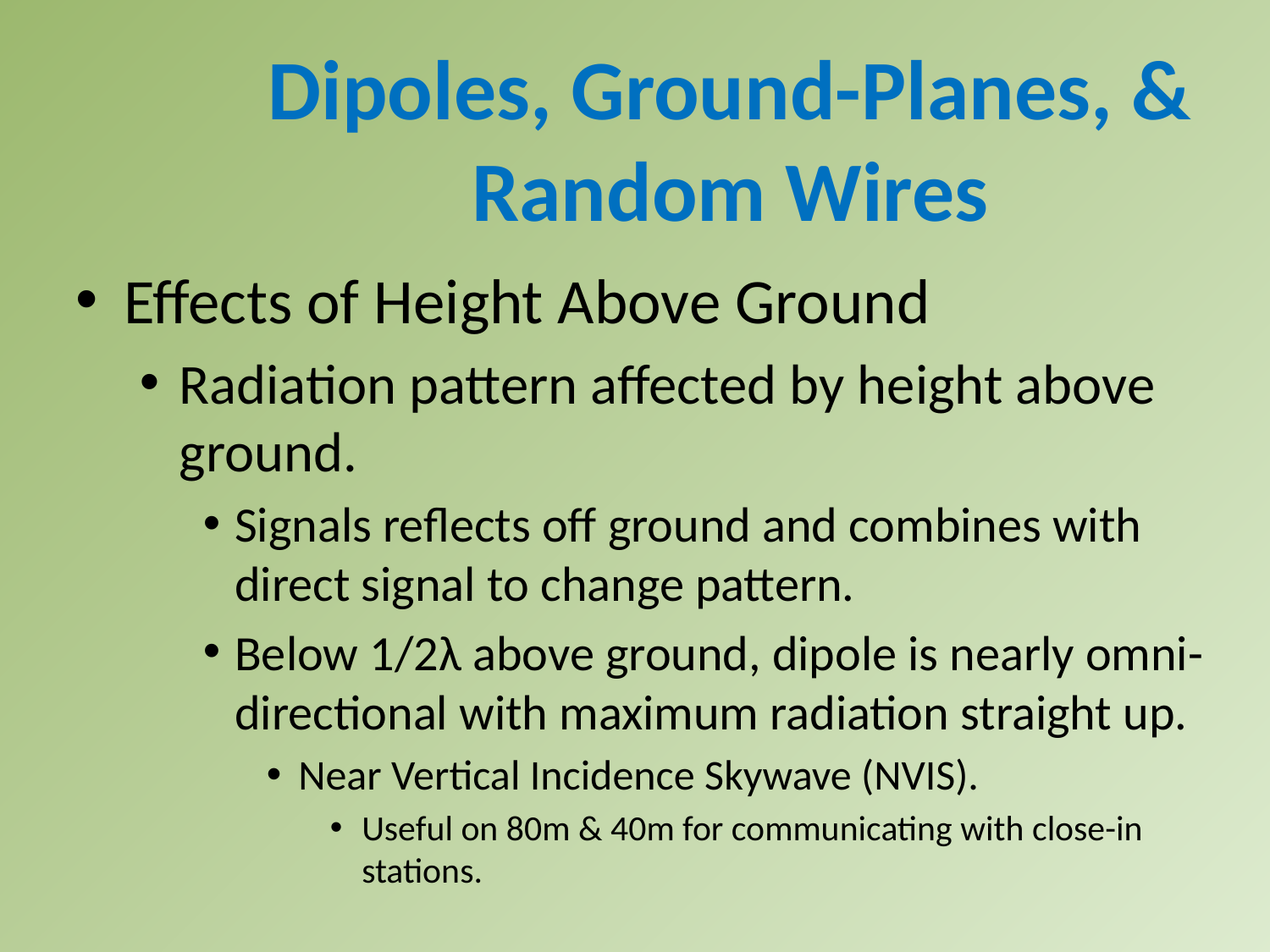

Dipoles, Ground-Planes, & Random Wires
Effects of Height Above Ground
Radiation pattern affected by height above ground.
Signals reflects off ground and combines with direct signal to change pattern.
Below 1/2λ above ground, dipole is nearly omni-directional with maximum radiation straight up.
Near Vertical Incidence Skywave (NVIS).
Useful on 80m & 40m for communicating with close-in stations.